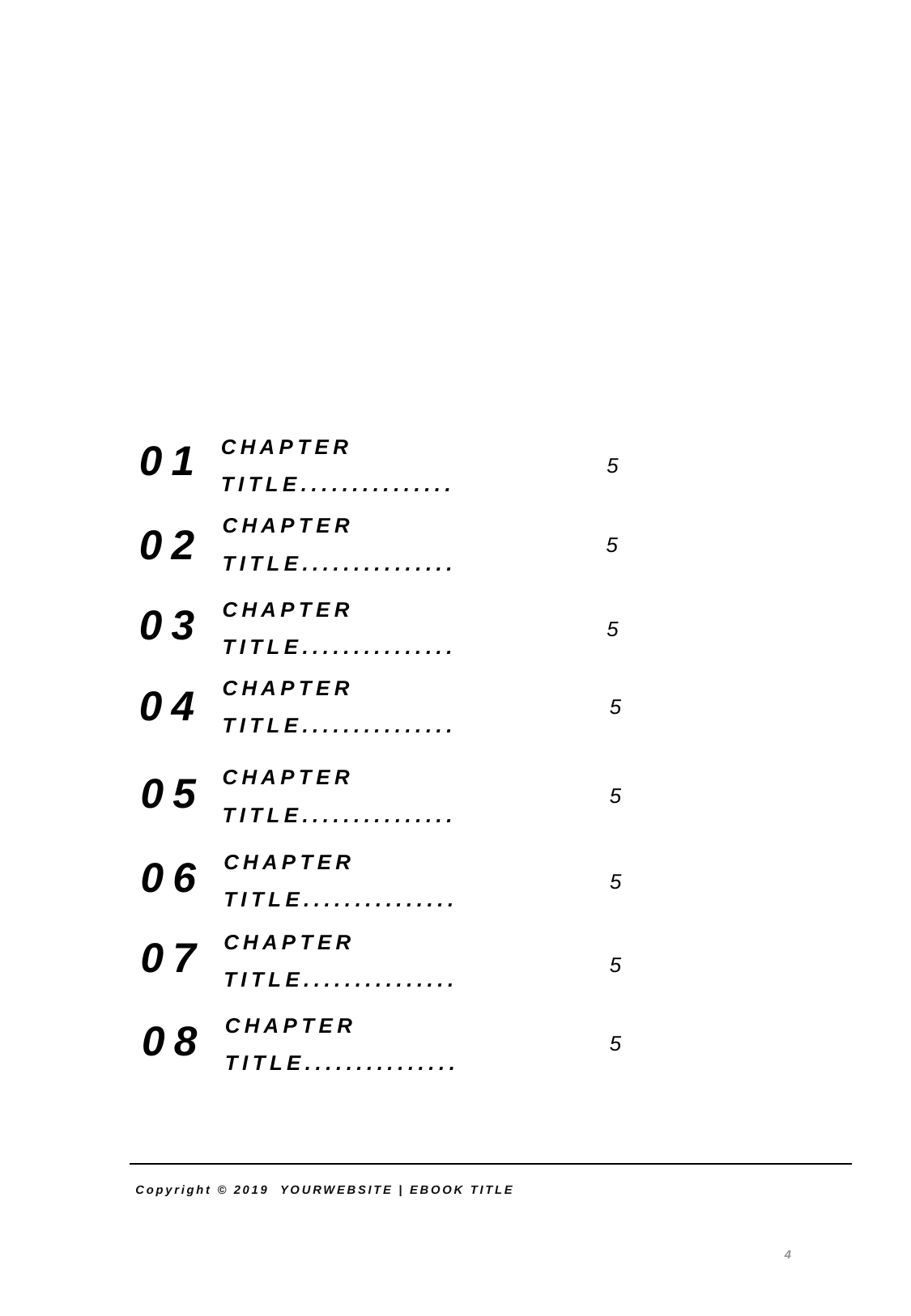

CONTENTS
CHAPTER TITLE...............
5
01
CHAPTER TITLE...............
5
02

CHAPTER TITLE...............
5
03
5
CHAPTER TITLE...............
04
5
CHAPTER TITLE...............
05
CHAPTER TITLE...............
5
06
CHAPTER TITLE...............
07
5
5
CHAPTER TITLE...............
08
Copyright © 2019  YOURWEBSITE | EBOOK TITLE
4